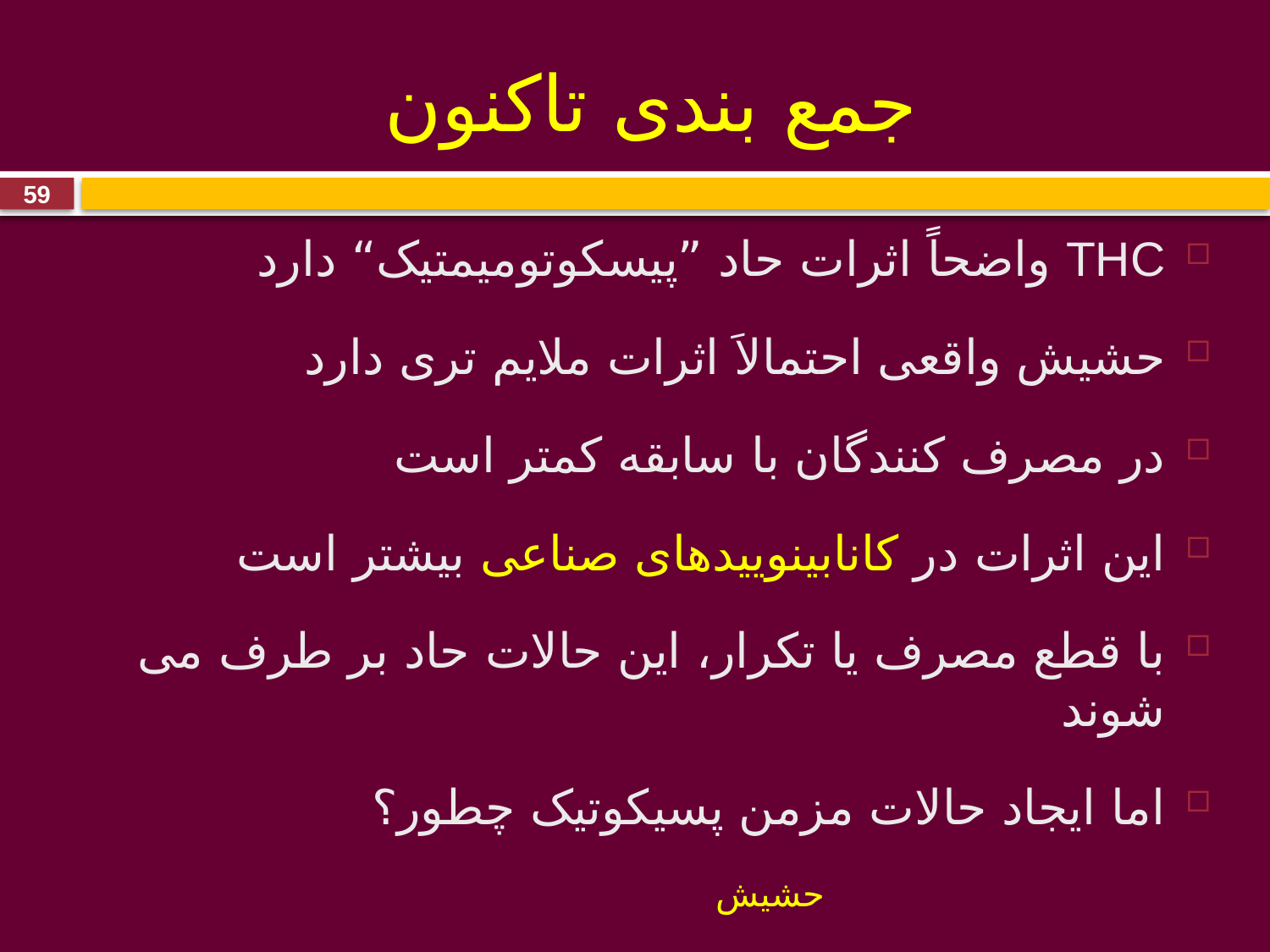

# جمع بندی تاکنون
59
THC واضحاً اثرات حاد ”پیسکوتومیمتیک“ دارد
حشیش واقعی احتمالاَ اثرات ملایم تری دارد
در مصرف کنندگان با سابقه کمتر است
این اثرات در کانابینوییدهای صناعی بیشتر است
با قطع مصرف یا تکرار، این حالات حاد بر طرف می شوند
اما ایجاد حالات مزمن پسیکوتیک چطور؟

حشیش